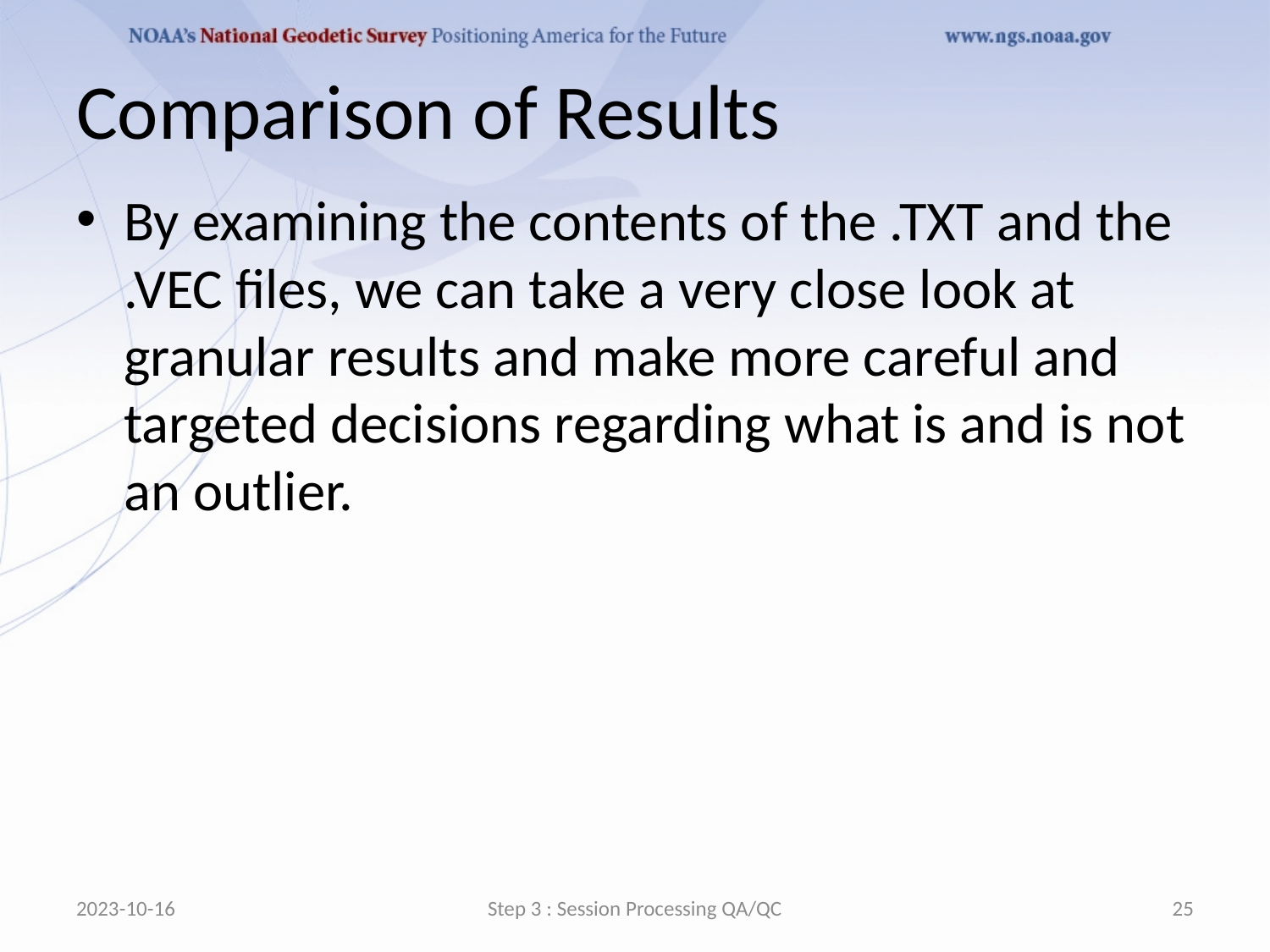

# Comparison of Results
By examining the contents of the .TXT and the  .VEC files, we can take a very close look at granular results and make more careful and targeted decisions regarding what is and is not an outlier.

2023-10-16
Step 3 : Session Processing QA/QC
25